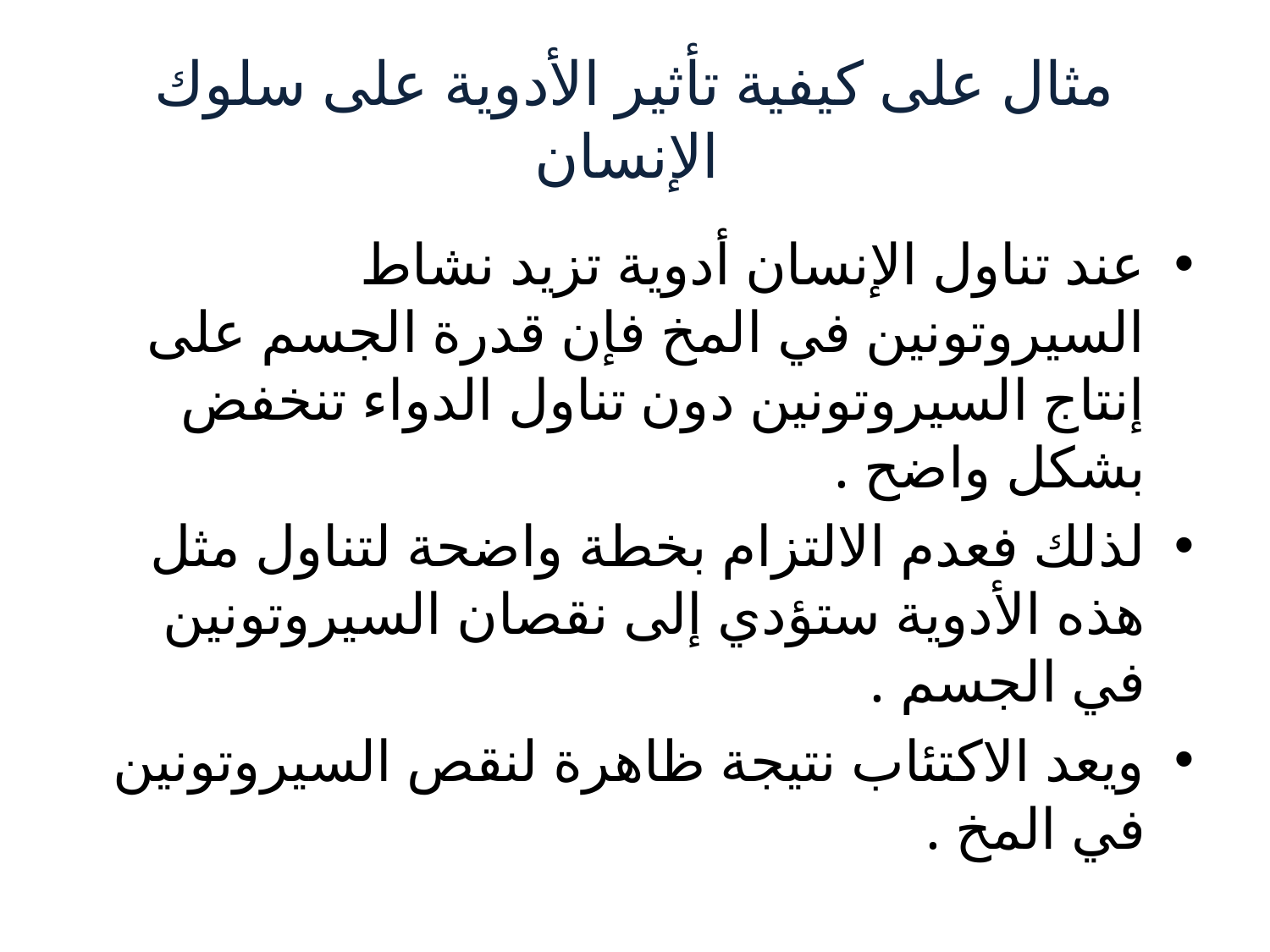

# مثال على كيفية تأثير الأدوية على سلوك الإنسان
عند تناول الإنسان أدوية تزيد نشاط السيروتونين في المخ فإن قدرة الجسم على إنتاج السيروتونين دون تناول الدواء تنخفض بشكل واضح .
لذلك فعدم الالتزام بخطة واضحة لتناول مثل هذه الأدوية ستؤدي إلى نقصان السيروتونين في الجسم .
ويعد الاكتئاب نتيجة ظاهرة لنقص السيروتونين في المخ .